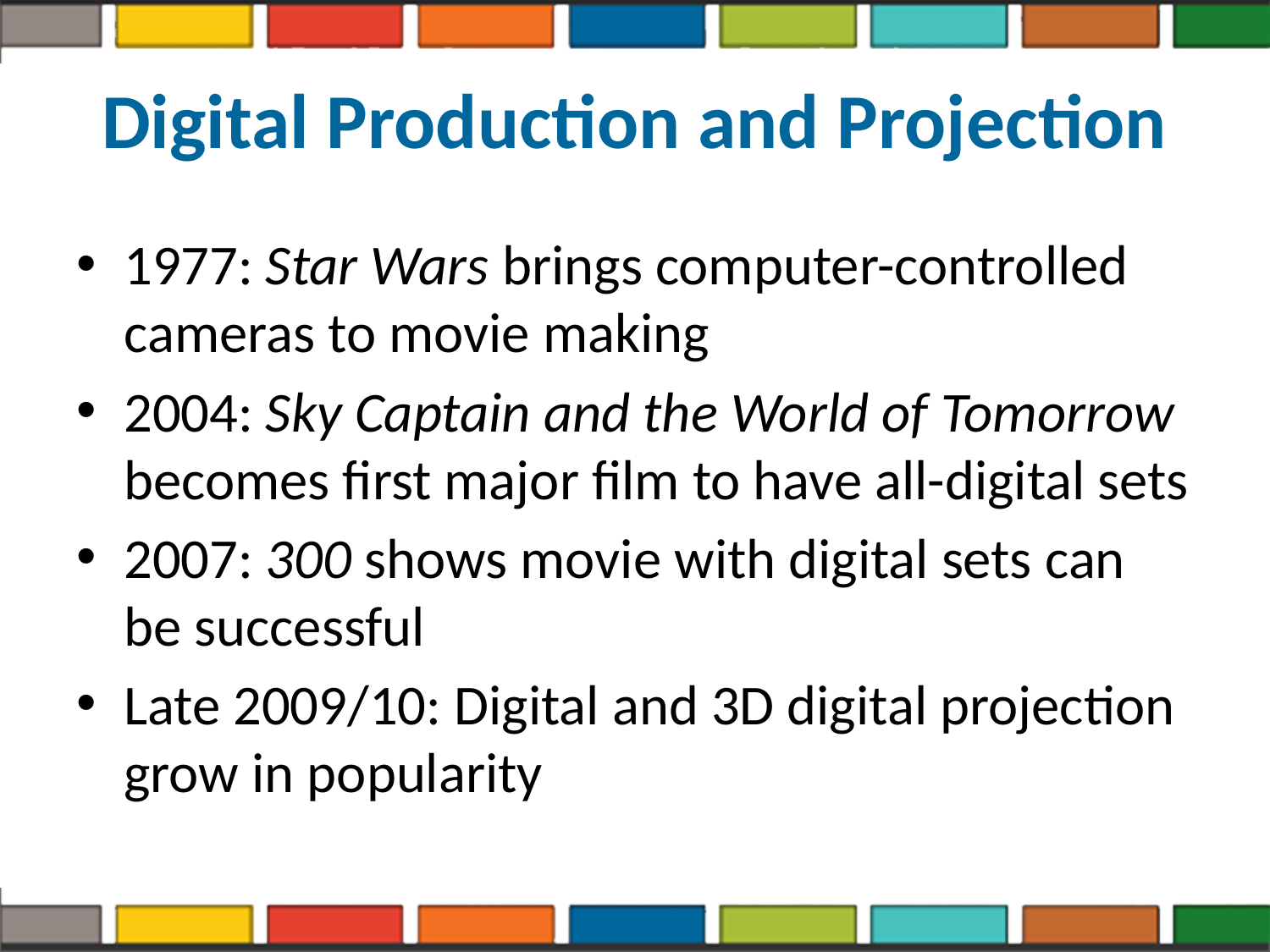

# Digital Production and Projection
1977: Star Wars brings computer-controlled cameras to movie making
2004: Sky Captain and the World of Tomorrow becomes first major film to have all-digital sets
2007: 300 shows movie with digital sets can be successful
Late 2009/10: Digital and 3D digital projection grow in popularity